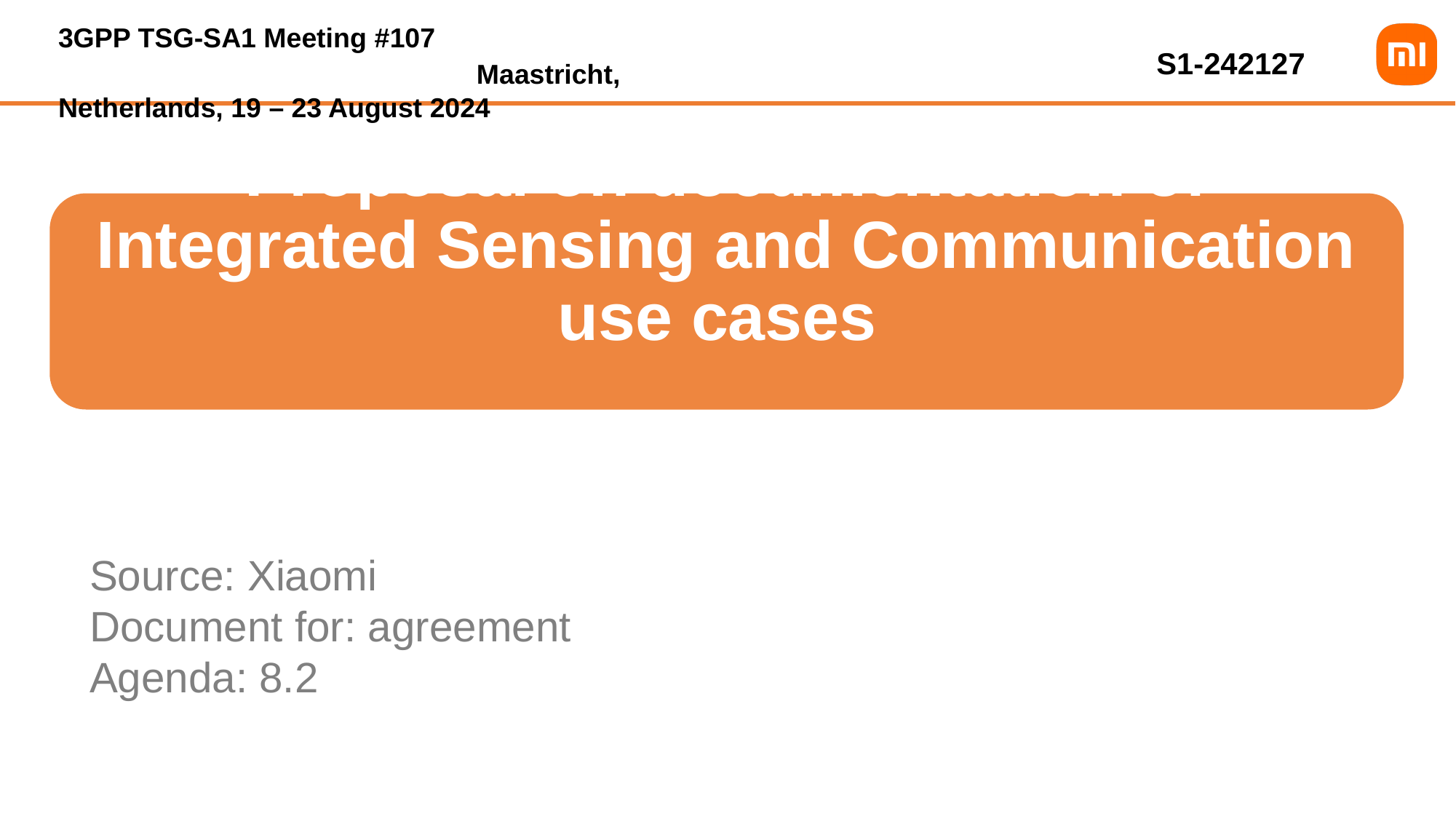

3GPP TSG-SA1 Meeting #107	                                                                                 Maastricht, Netherlands, 19 – 23 August 2024
S1-242127

# Proposal on documentation of Integrated Sensing and Communication use cases
Source: Xiaomi
Document for: agreement
Agenda: 8.2